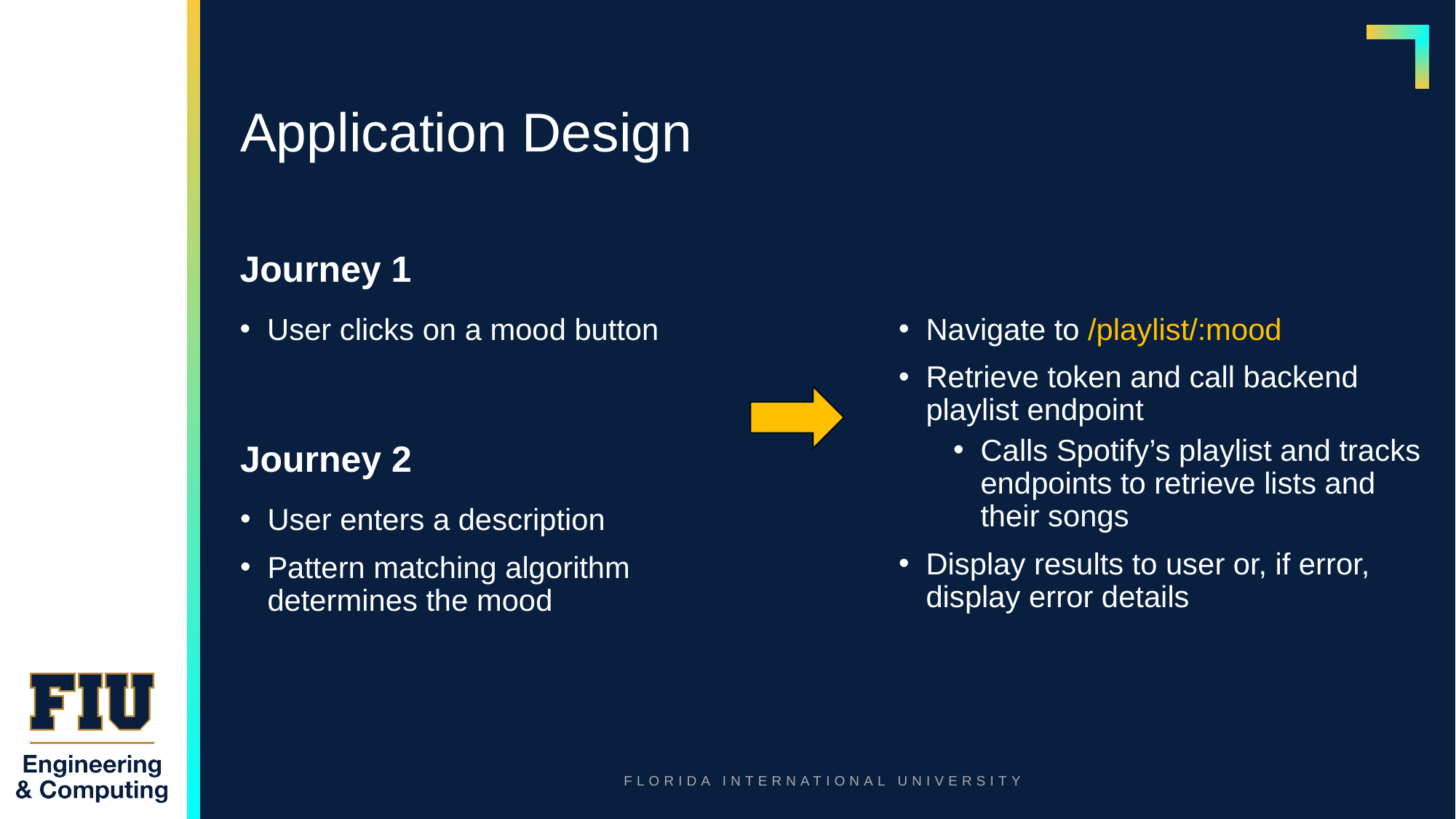

# Application Design
Journey 1
User clicks on a mood button

Navigate to /playlist/:mood
Retrieve token and call backend playlist endpoint
Calls Spotify’s playlist and tracks endpoints to retrieve lists and their songs
Display results to user or, if error, display error details

Journey 2
User enters a description
Pattern matching algorithm determines the mood